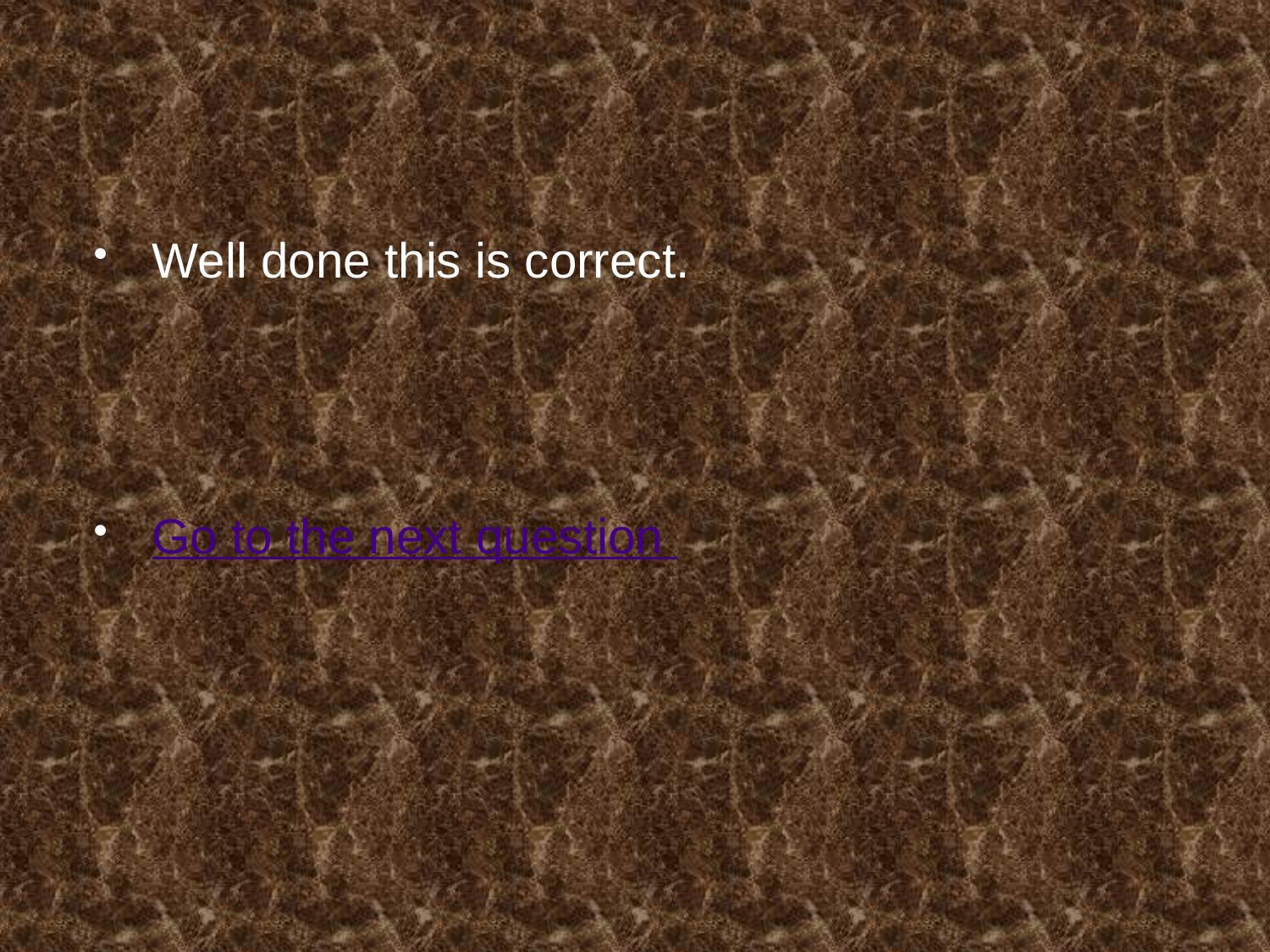

Well done this is correct.

Go to the next question